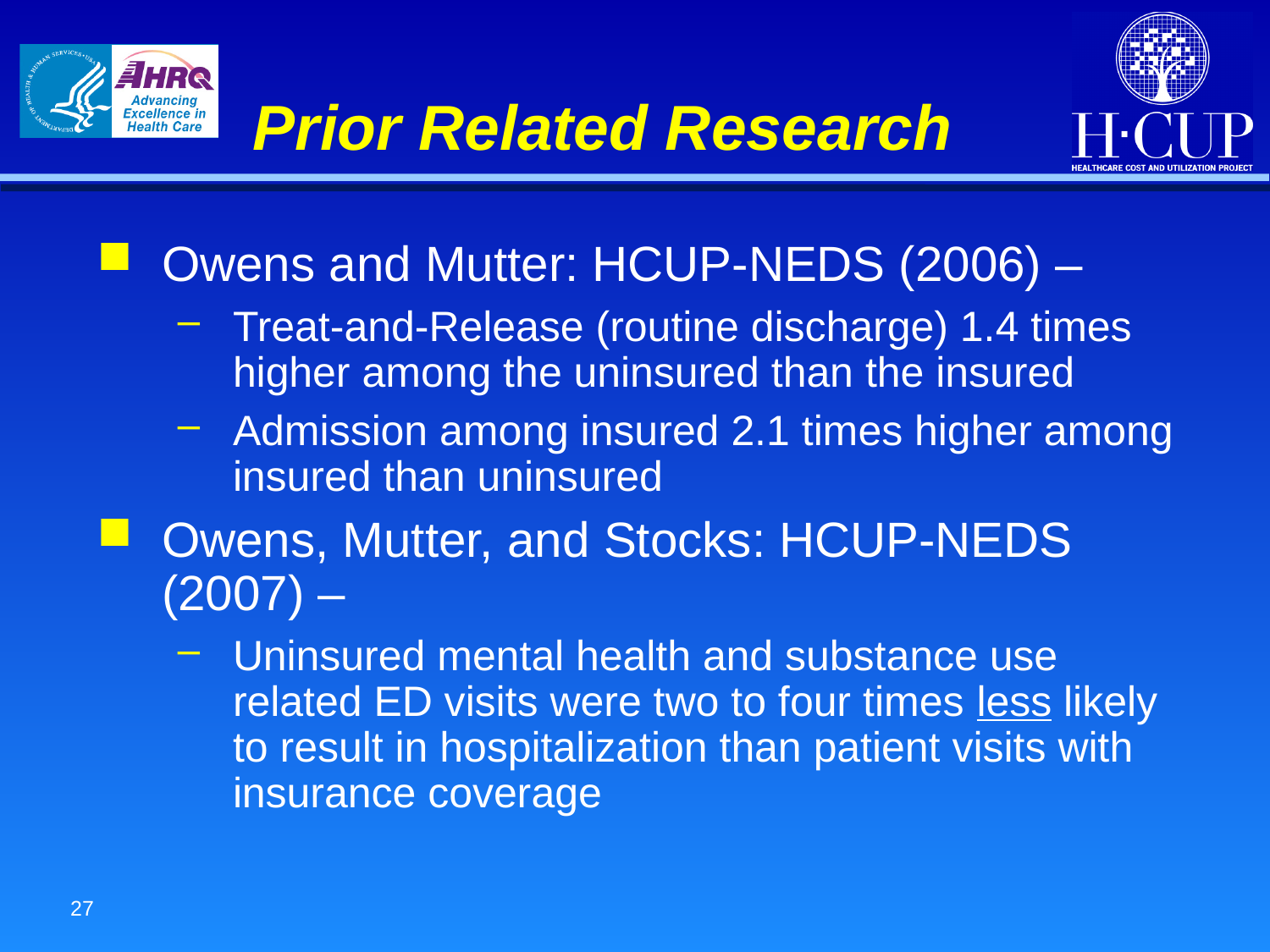

# Prior Related Research
Owens and Mutter: HCUP-NEDS (2006) –
Treat-and-Release (routine discharge) 1.4 times higher among the uninsured than the insured
Admission among insured 2.1 times higher among insured than uninsured
Owens, Mutter, and Stocks: HCUP-NEDS (2007) –
Uninsured mental health and substance use related ED visits were two to four times less likely to result in hospitalization than patient visits with insurance coverage
27